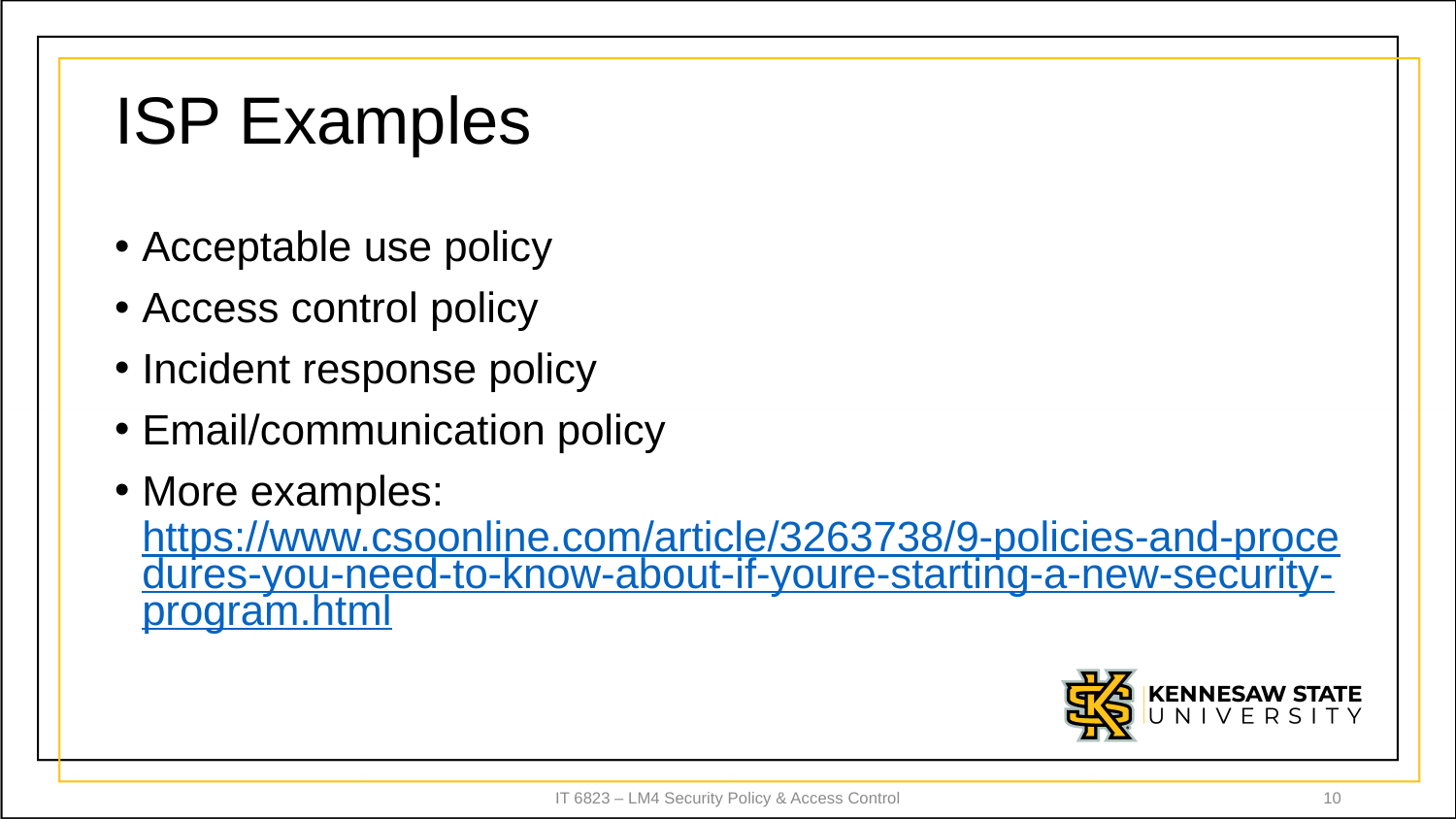

# ISP Examples
Acceptable use policy
Access control policy
Incident response policy
Email/communication policy
More examples: https://www.csoonline.com/article/3263738/9-policies-and-procedures-you-need-to-know-about-if-youre-starting-a-new-security-program.html

IT 6823 – LM4 Security Policy & Access Control
10